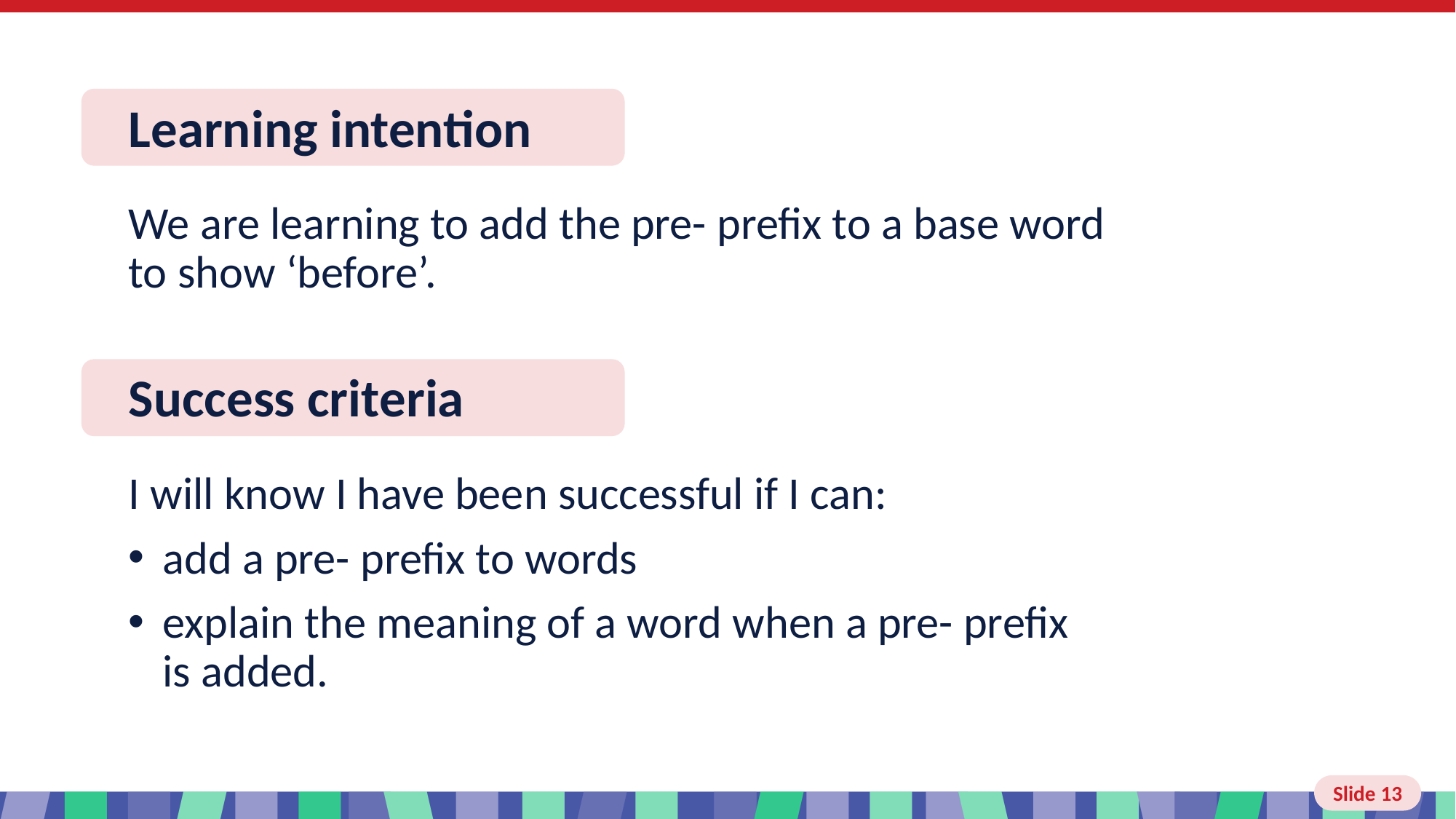

# Learning intention
We are learning to add the pre- prefix to a base word to show ‘before’.
Success criteria
I will know I have been successful if I can:
add a pre- prefix to words
explain the meaning of a word when a pre- prefix is added.